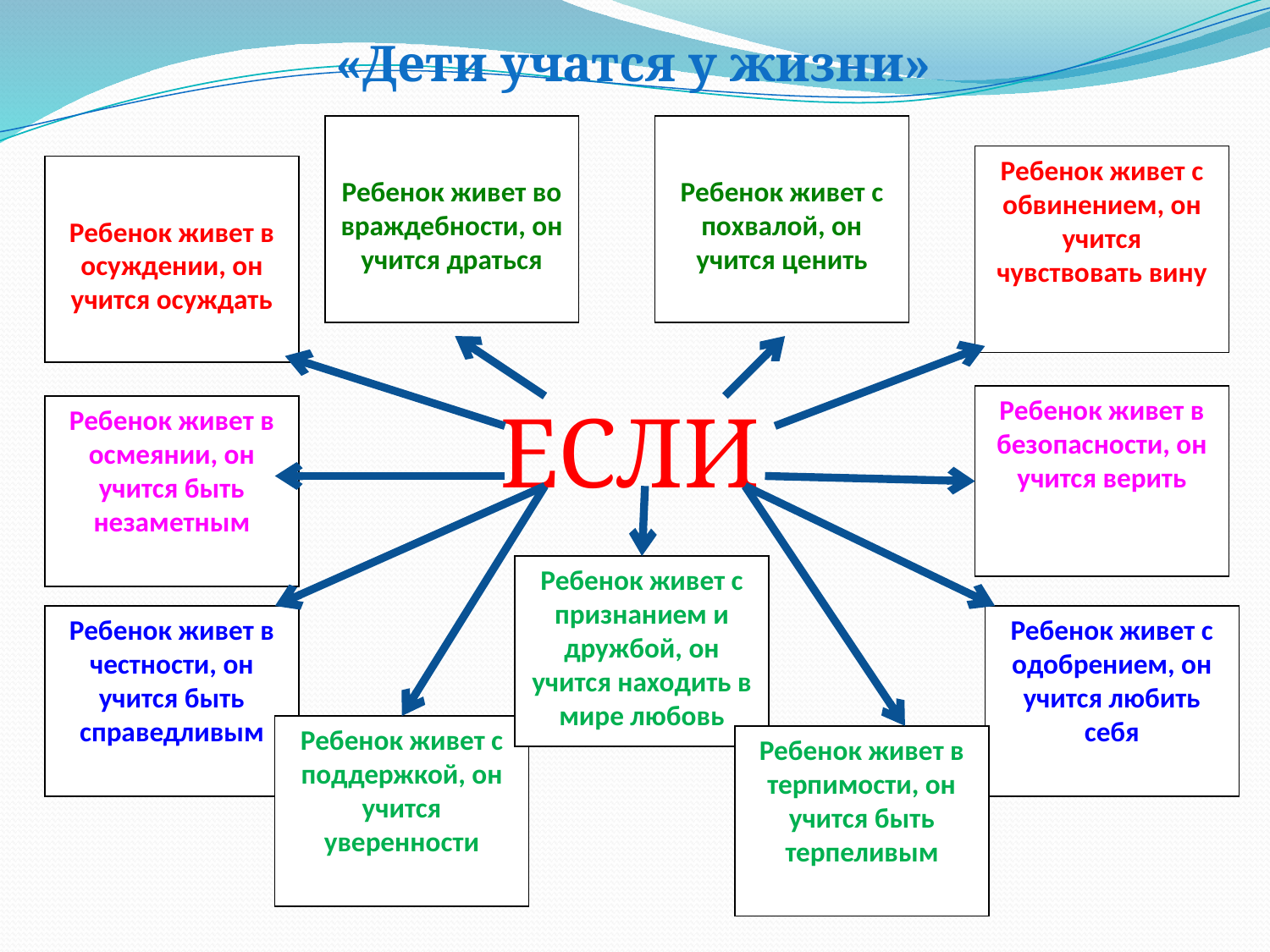

«Дети учатся у жизни»

Ребенок живет во враждебности, он учится драться

Ребенок живет с похвалой, он учится ценить
Ребенок живет с обвинением, он учится чувствовать вину

Ребенок живет в осуждении, он учится осуждать
ЕСЛИ
Ребенок живет в безопасности, он учится верить
Ребенок живет в осмеянии, он учится быть незаметным
Ребенок живет с признанием и дружбой, он учится находить в мире любовь
Ребенок живет в честности, он учится быть справедливым
Ребенок живет с одобрением, он учится любить себя
Ребенок живет с поддержкой, он учится уверенности
Ребенок живет в терпимости, он учится быть терпеливым